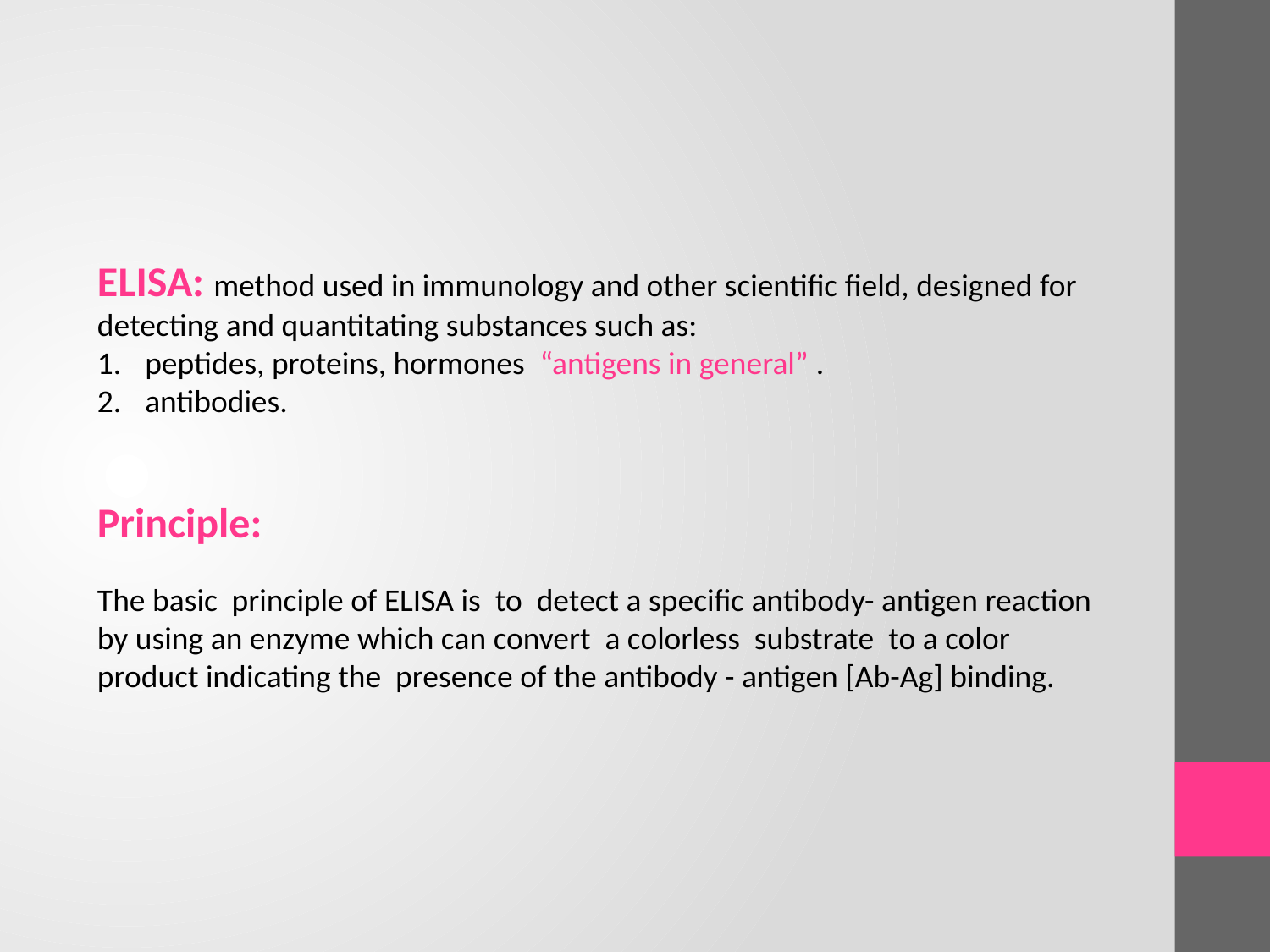

ELISA: method used in immunology and other scientific field, designed for detecting and quantitating substances such as:
peptides, proteins, hormones  “antigens in general” .
antibodies.

Principle:

The basic  principle of ELISA is  to  detect a specific antibody- antigen reaction by using an enzyme which can convert  a colorless  substrate  to a color product indicating the  presence of the antibody - antigen [Ab-Ag] binding.